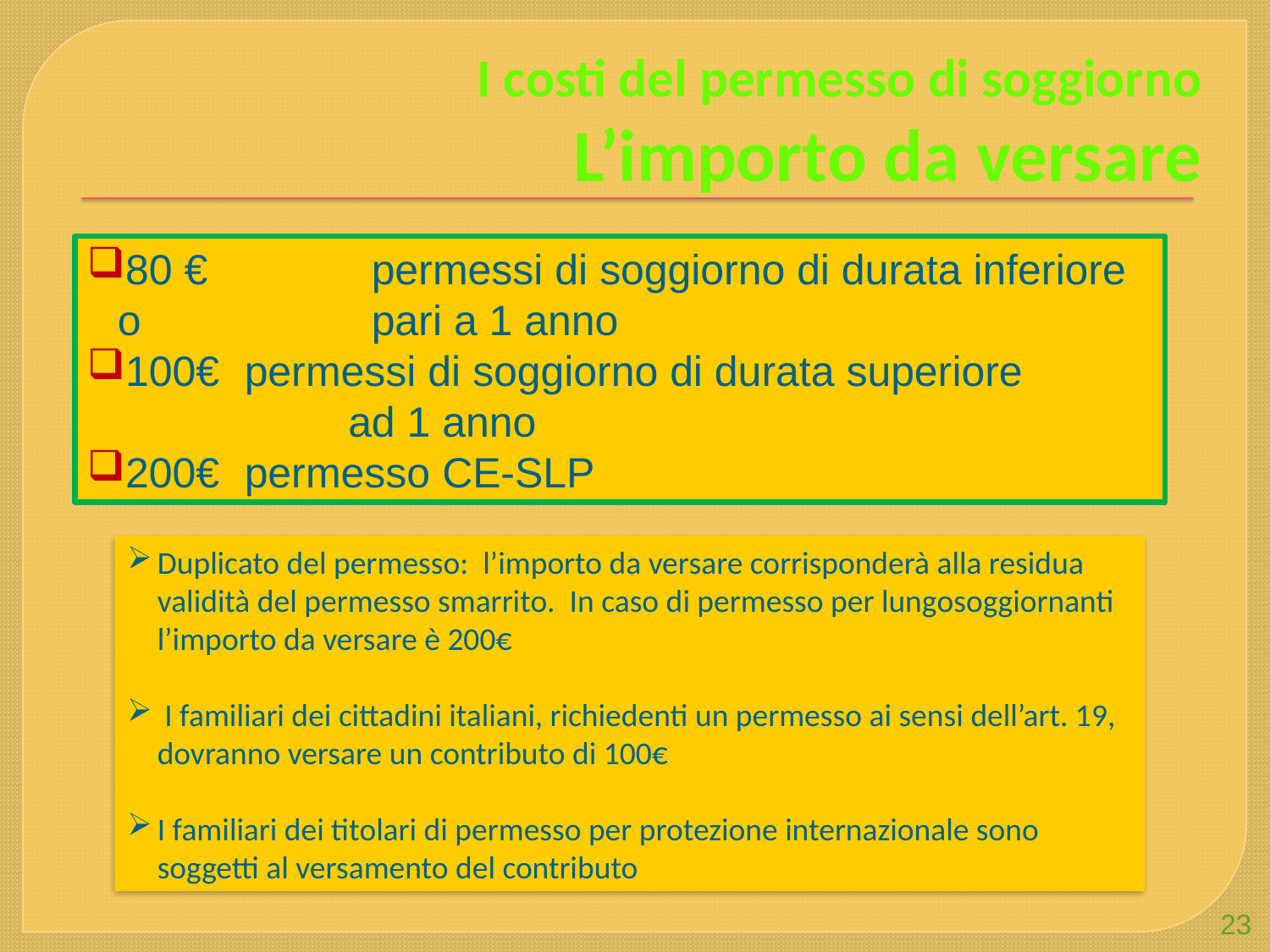

I costi del permesso di soggiorno
L’importo da versare
80 €		permessi di soggiorno di durata inferiore o 		pari a 1 anno
100€ 	permessi di soggiorno di durata superiore
                      ad 1 anno
200€ 	permesso CE-SLP
Duplicato del permesso:  l’importo da versare corrisponderà alla residua validità del permesso smarrito.  In caso di permesso per lungosoggiornanti l’importo da versare è 200€

 I familiari dei cittadini italiani, richiedenti un permesso ai sensi dell’art. 19, dovranno versare un contributo di 100€

I familiari dei titolari di permesso per protezione internazionale sono soggetti al versamento del contributo
23